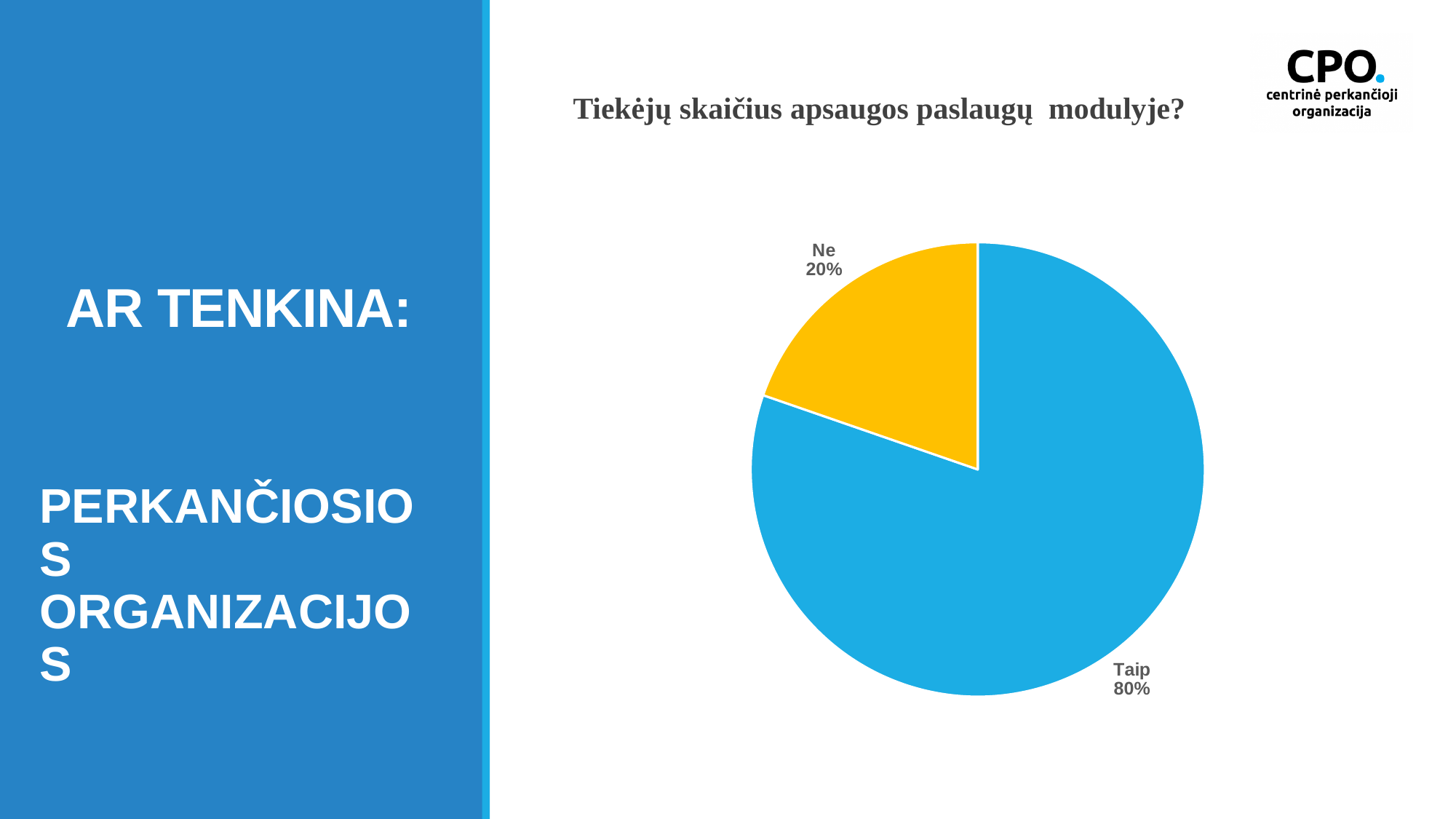

# Ar tenkina:
Tiekėjų skaičius apsaugos paslaugų  modulyje?

### Chart

| Category | Pardavimas |
|---|---|
| Taip | 80.3 |
| Ne | 19.7 |
     PERKANČIOSIOS ORGANIZACIJOS